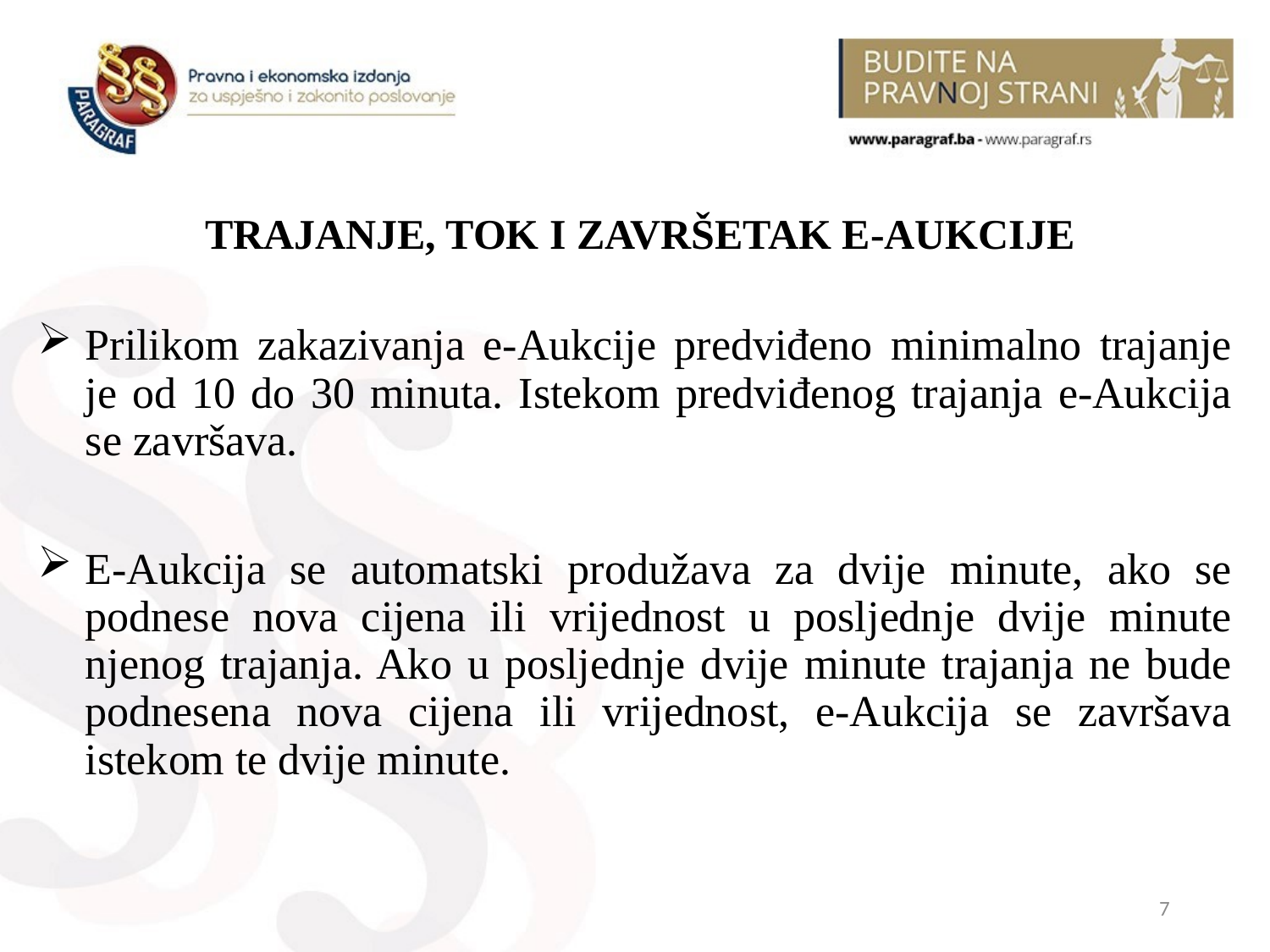

# TRAJANJE, TOK I ZAVRŠETAK E-AUKCIJE
Prilikom zakazivanja e-Aukcije predviđeno minimalno trajanje je od 10 do 30 minuta. Istekom predviđenog trajanja e-Aukcija se završava.

E-Aukcija se automatski produžava za dvije minute, ako se podnese nova cijena ili vrijednost u posljednje dvije minute njenog trajanja. Ako u posljednje dvije minute trajanja ne bude podnesena nova cijena ili vrijednost, e-Aukcija se završava istekom te dvije minute.

7